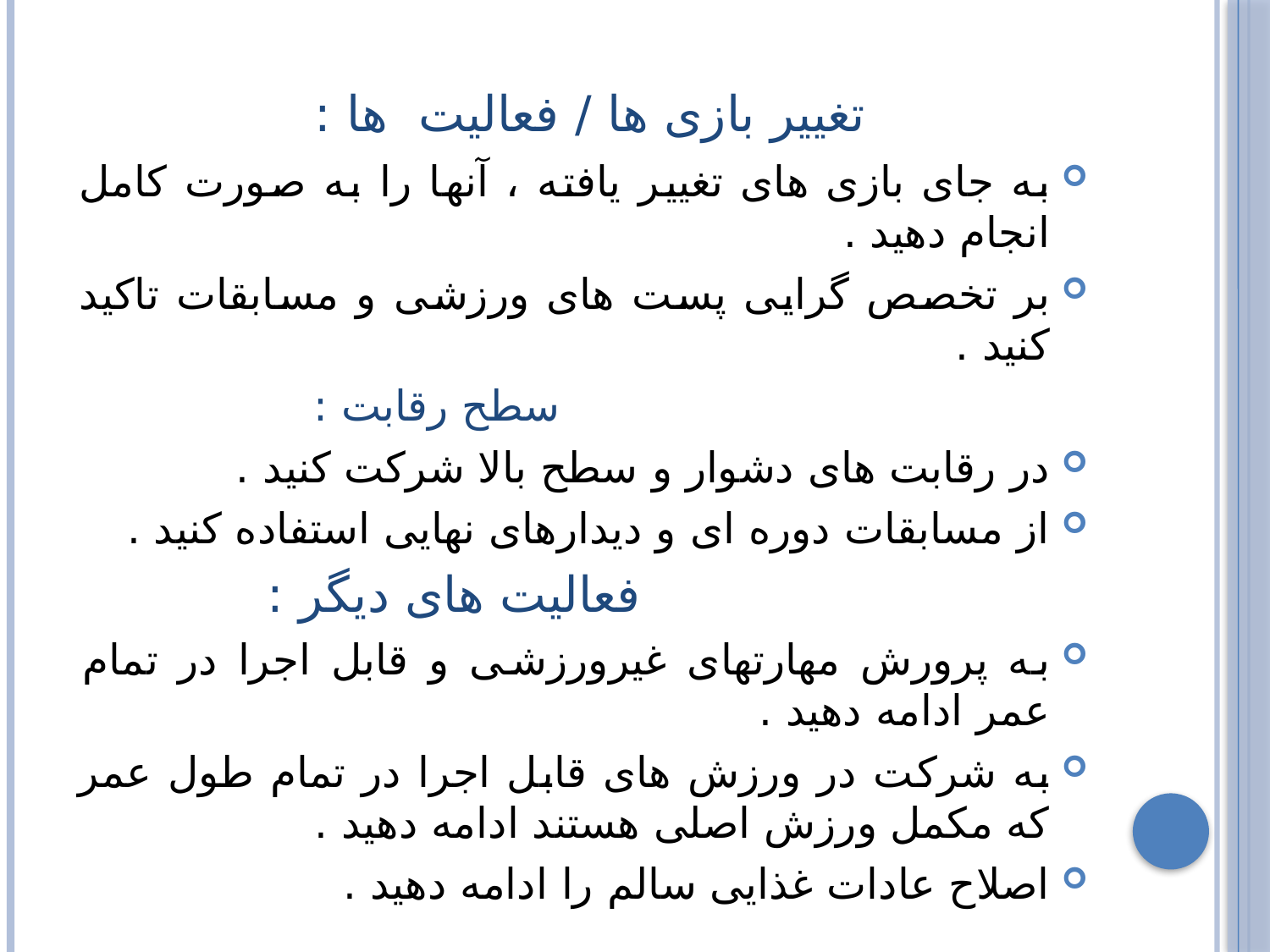

# تغییر بازی ها / فعالیت  ها :
به جای بازی های تغییر یافته ، آنها را به صورت کامل انجام دهید .
بر تخصص گرایی پست های ورزشی و مسابقات تاکید کنید .
                                       سطح رقابت :
در رقابت های دشوار و سطح بالا شرکت کنید .
از مسابقات دوره ای و دیدارهای نهایی استفاده کنید .
                                 فعالیت های دیگر :
به پرورش مهارتهای غیرورزشی و قابل اجرا در تمام عمر ادامه دهید .
به شرکت در ورزش های قابل اجرا در تمام طول عمر که مکمل ورزش اصلی هستند ادامه دهید .
اصلاح عادات غذایی سالم را ادامه دهید .